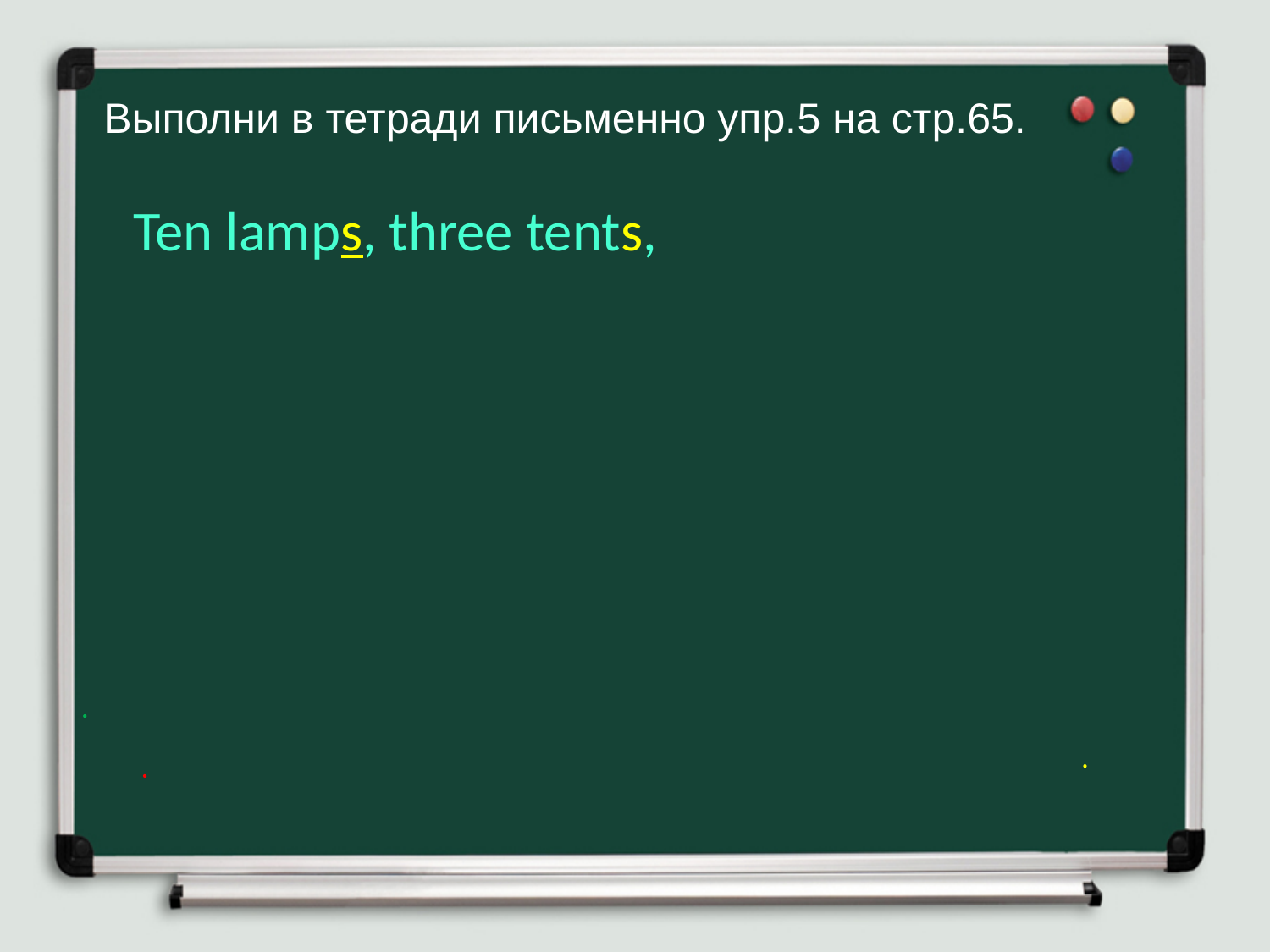

# Выполни в тетради письменно упр.5 на стр.65.
  Ten lamps, three tents,